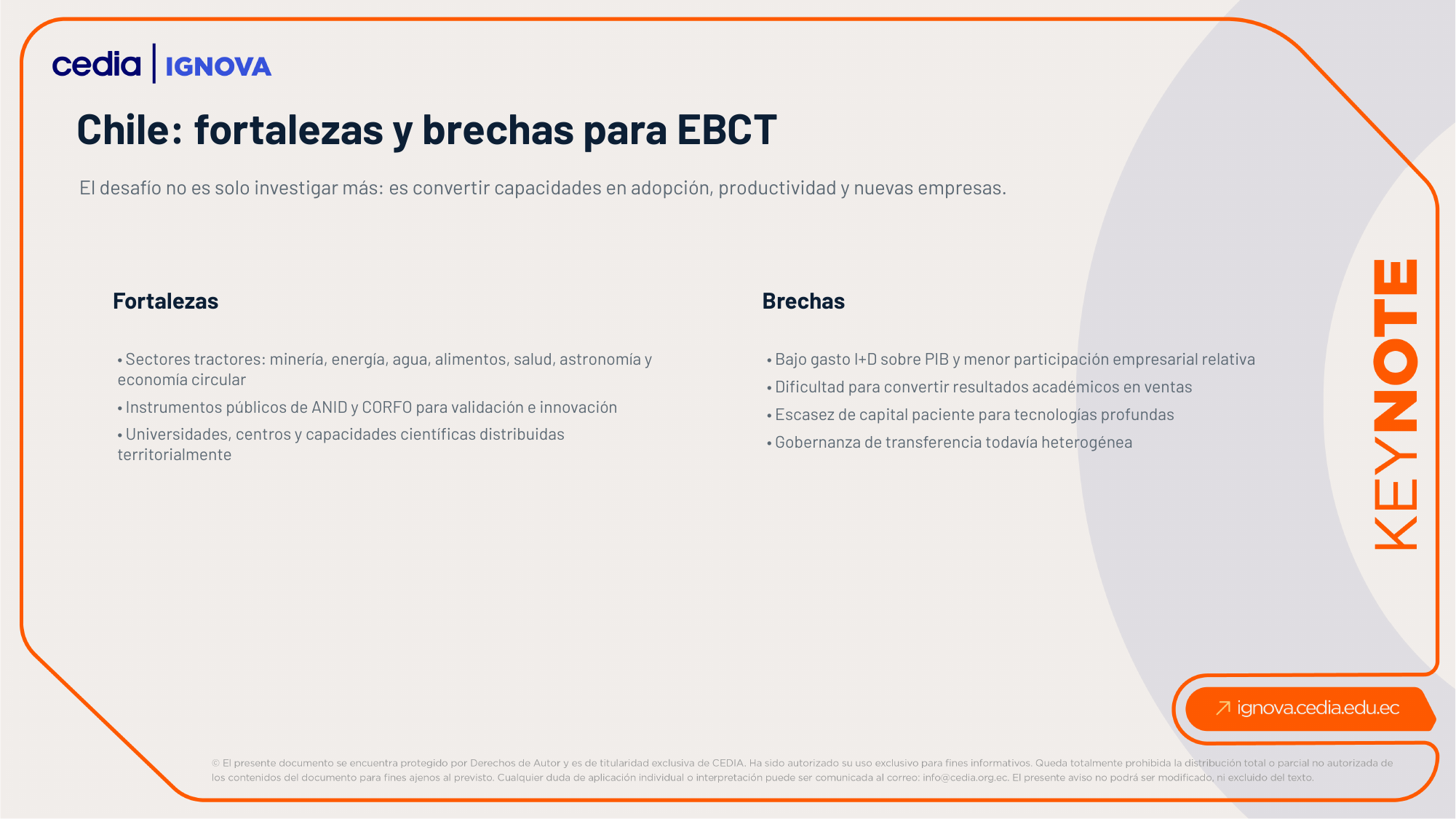

Chile: fortalezas y brechas para EBCT
El desafío no es solo investigar más: es convertir capacidades en adopción, productividad y nuevas empresas.
Fortalezas
Brechas

• Sectores tractores: minería, energía, agua, alimentos, salud, astronomía y economía circular
• Instrumentos públicos de ANID y CORFO para validación e innovación
• Universidades, centros y capacidades científicas distribuidas territorialmente
• Bajo gasto I+D sobre PIB y menor participación empresarial relativa
• Dificultad para convertir resultados académicos en ventas
• Escasez de capital paciente para tecnologías profundas
• Gobernanza de transferencia todavía heterogénea